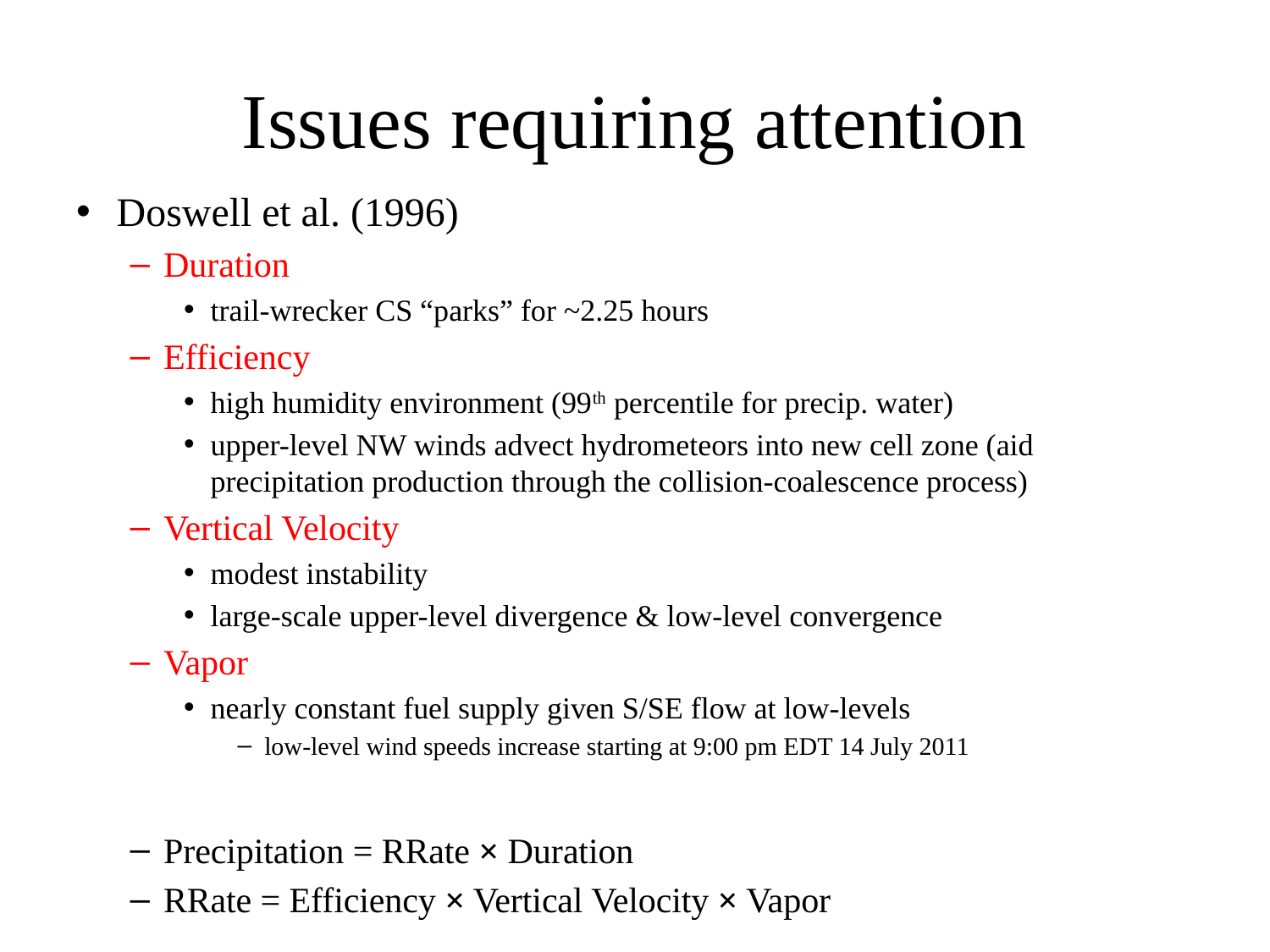

# Issues requiring attention
Doswell et al. (1996)
Duration
trail-wrecker CS “parks” for ~2.25 hours
Efficiency
high humidity environment (99th percentile for precip. water)
upper-level NW winds advect hydrometeors into new cell zone (aid precipitation production through the collision-coalescence process)
Vertical Velocity
modest instability
large-scale upper-level divergence & low-level convergence
Vapor
nearly constant fuel supply given S/SE flow at low-levels
low-level wind speeds increase starting at 9:00 pm EDT 14 July 2011

Precipitation = RRate × Duration
RRate = Efficiency × Vertical Velocity × Vapor